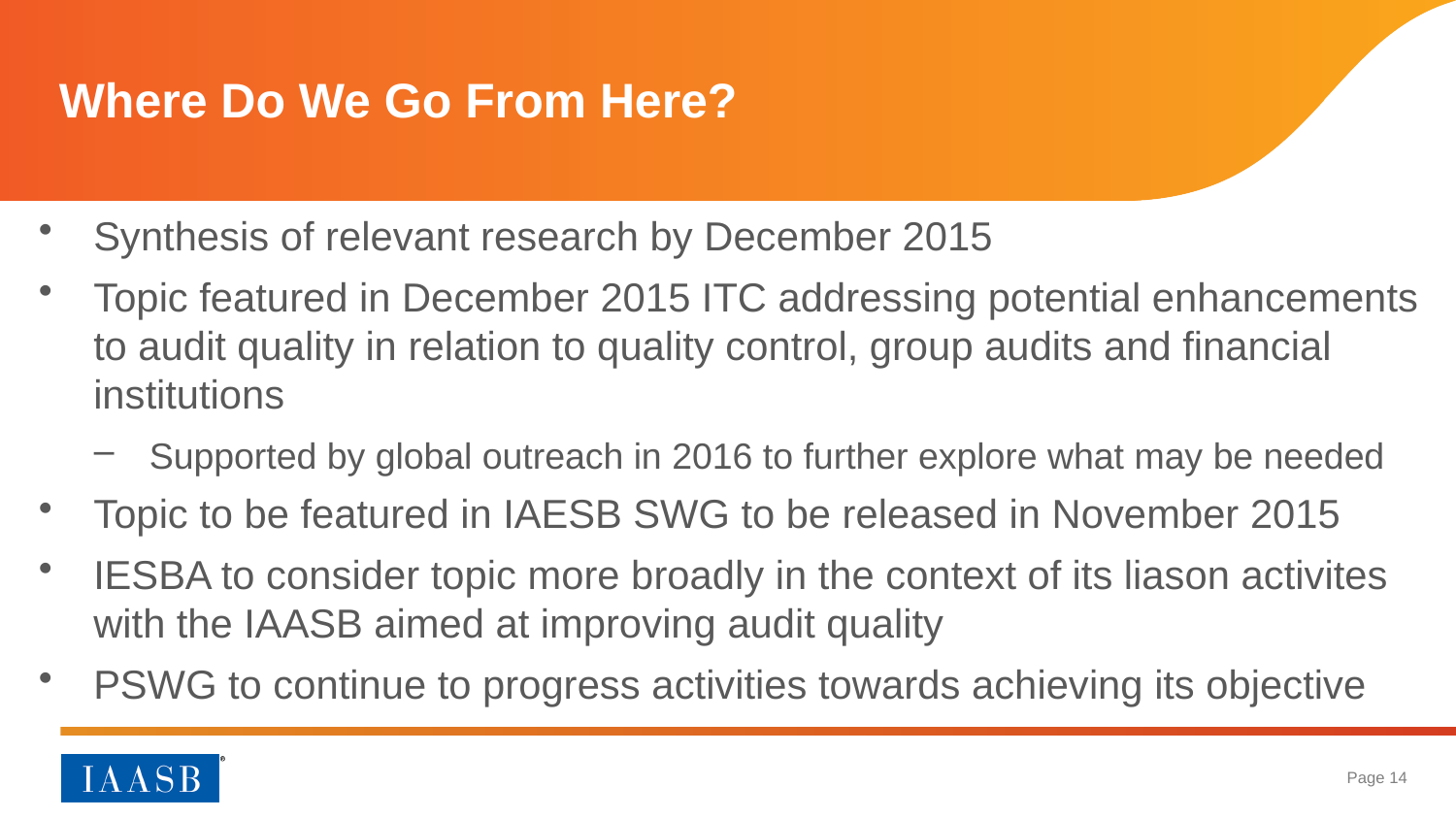

# Where Do We Go From Here?
Synthesis of relevant research by December 2015
Topic featured in December 2015 ITC addressing potential enhancements to audit quality in relation to quality control, group audits and financial institutions
Supported by global outreach in 2016 to further explore what may be needed
Topic to be featured in IAESB SWG to be released in November 2015
IESBA to consider topic more broadly in the context of its liason activites with the IAASB aimed at improving audit quality
PSWG to continue to progress activities towards achieving its objective